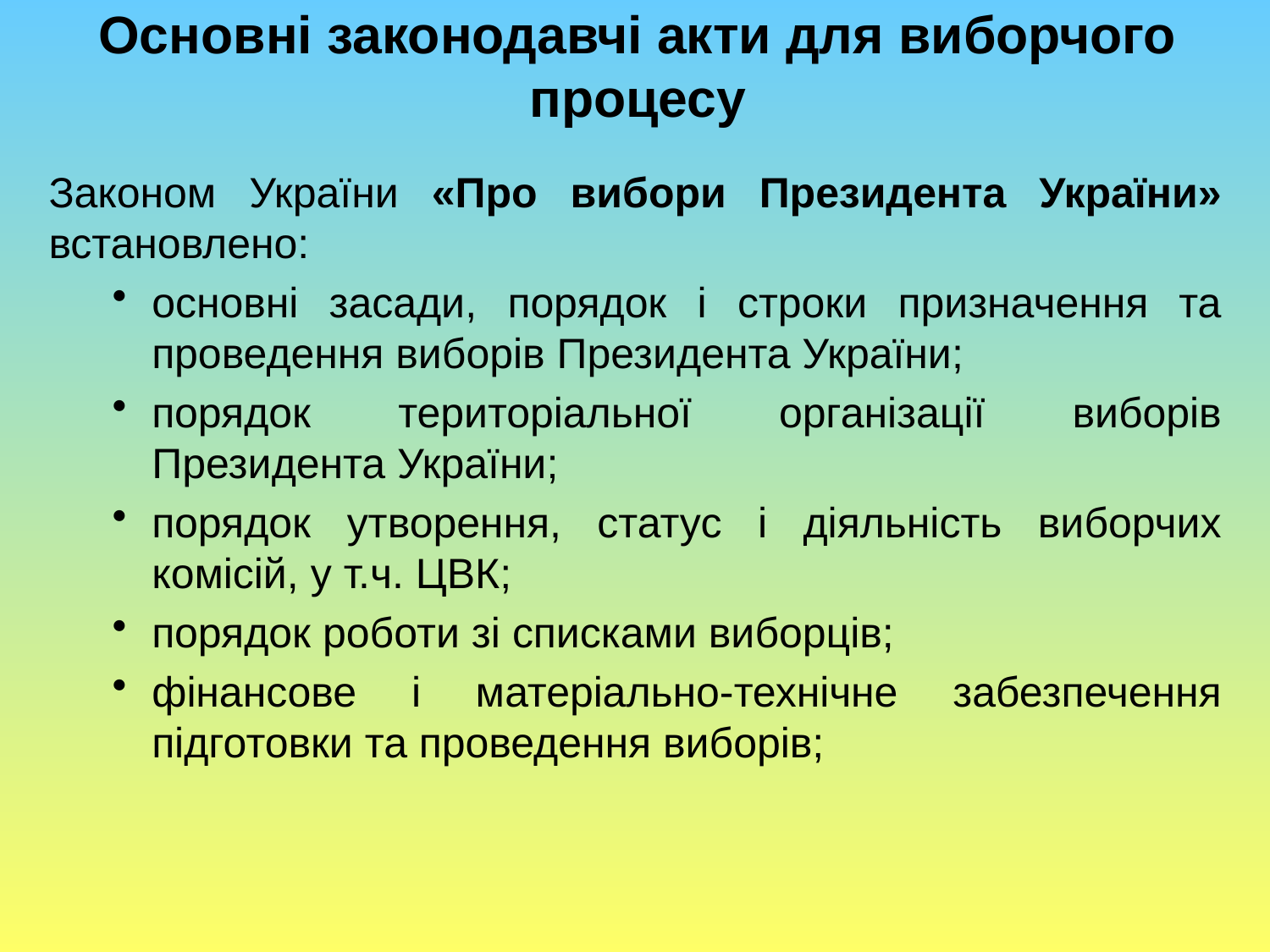

# Основні законодавчі акти для виборчого процесу

Законом України «Про вибори Президента України» встановлено:
основні засади, порядок і строки призначення та проведення виборів Президента України;
порядок територіальної організації виборів Президента України;
порядок утворення, статус і діяльність виборчих комісій, у т.ч. ЦВК;
порядок роботи зі списками виборців;
фінансове і матеріально-технічне забезпечення підготовки та проведення виборів;